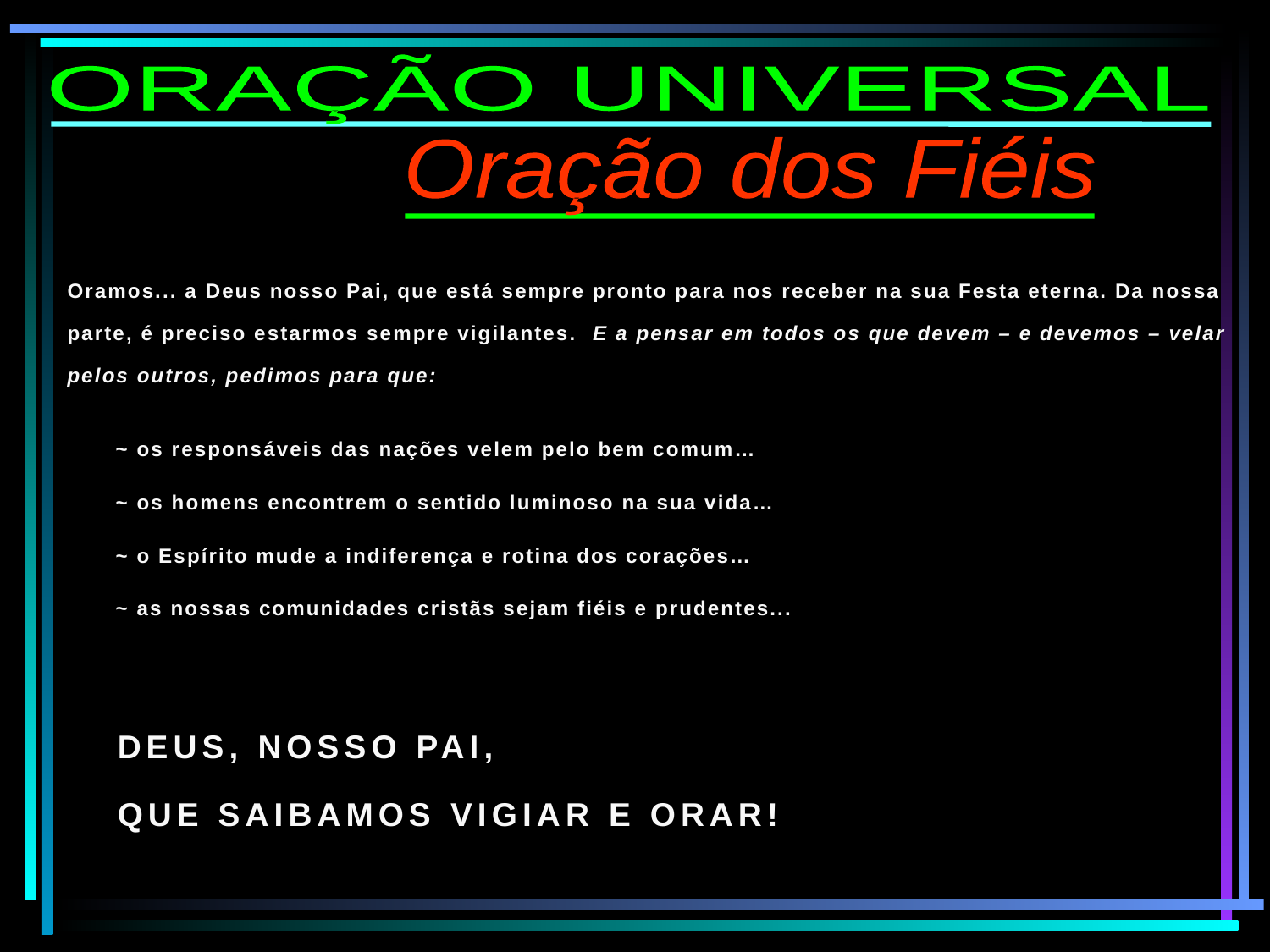

ORAÇÃO UNIVERSAL

Oração dos Fiéis

Oramos... a Deus nosso Pai, que está sempre pronto para nos receber na sua Festa eterna. Da nossa parte, é preciso estarmos sempre vigilantes.  E a pensar em todos os que devem – e devemos – velar pelos outros, pedimos para que:
  ~ os responsáveis das nações velem pelo bem comum…
  ~ os homens encontrem o sentido luminoso na sua vida…
  ~ o Espírito mude a indiferença e rotina dos corações…
  ~ as nossas comunidades cristãs sejam fiéis e prudentes...
DEUS, NOSSO PAI,
QUE SAIBAMOS VIGIAR E ORAR!